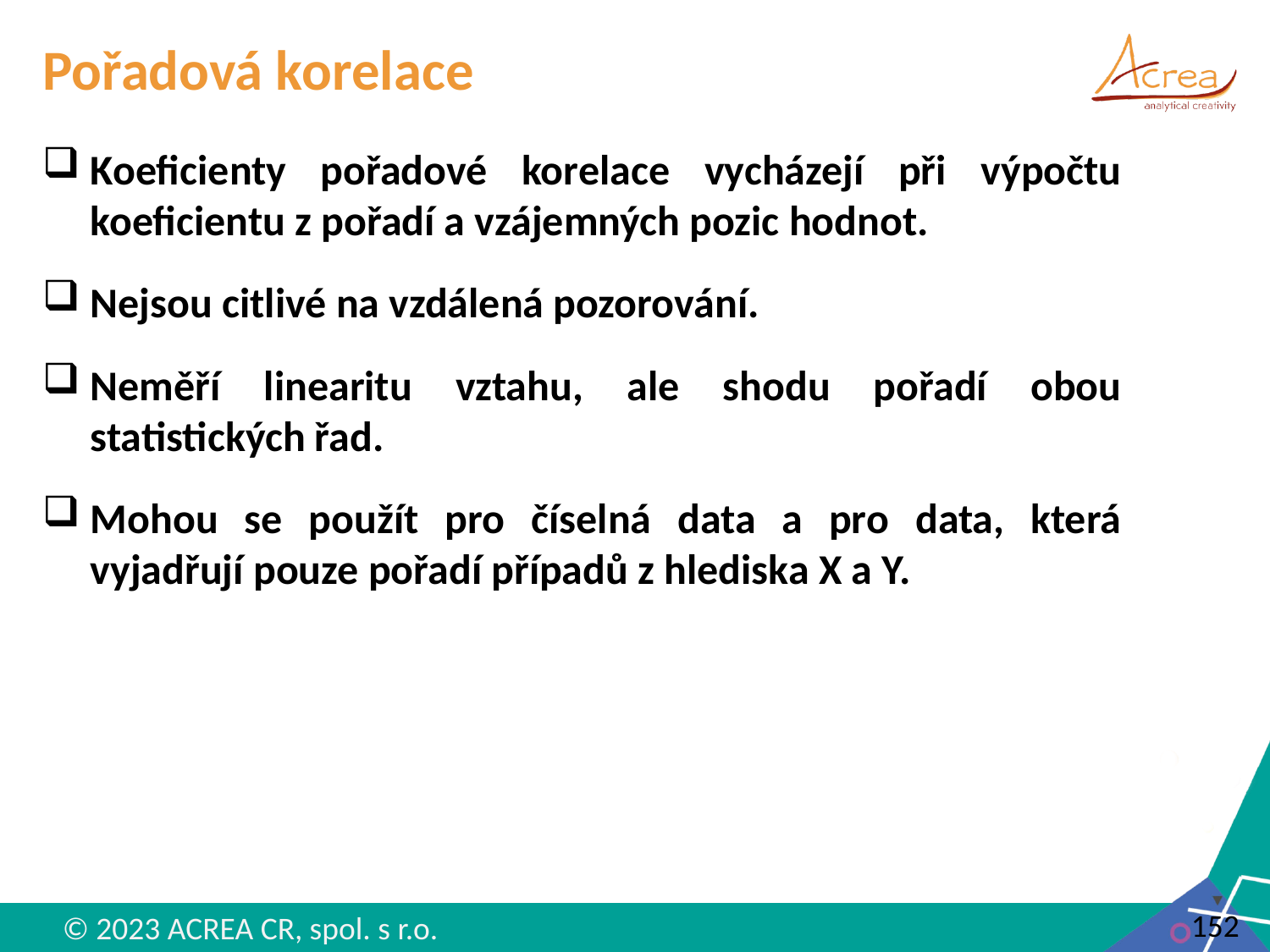

# Pořadová korelace
Koeficienty pořadové korelace vycházejí při výpočtu koeficientu z pořadí a vzájemných pozic hodnot.
Nejsou citlivé na vzdálená pozorování.
Neměří linearitu vztahu, ale shodu pořadí obou statistických řad.
Mohou se použít pro číselná data a pro data, která vyjadřují pouze pořadí případů z hlediska X a Y.
152